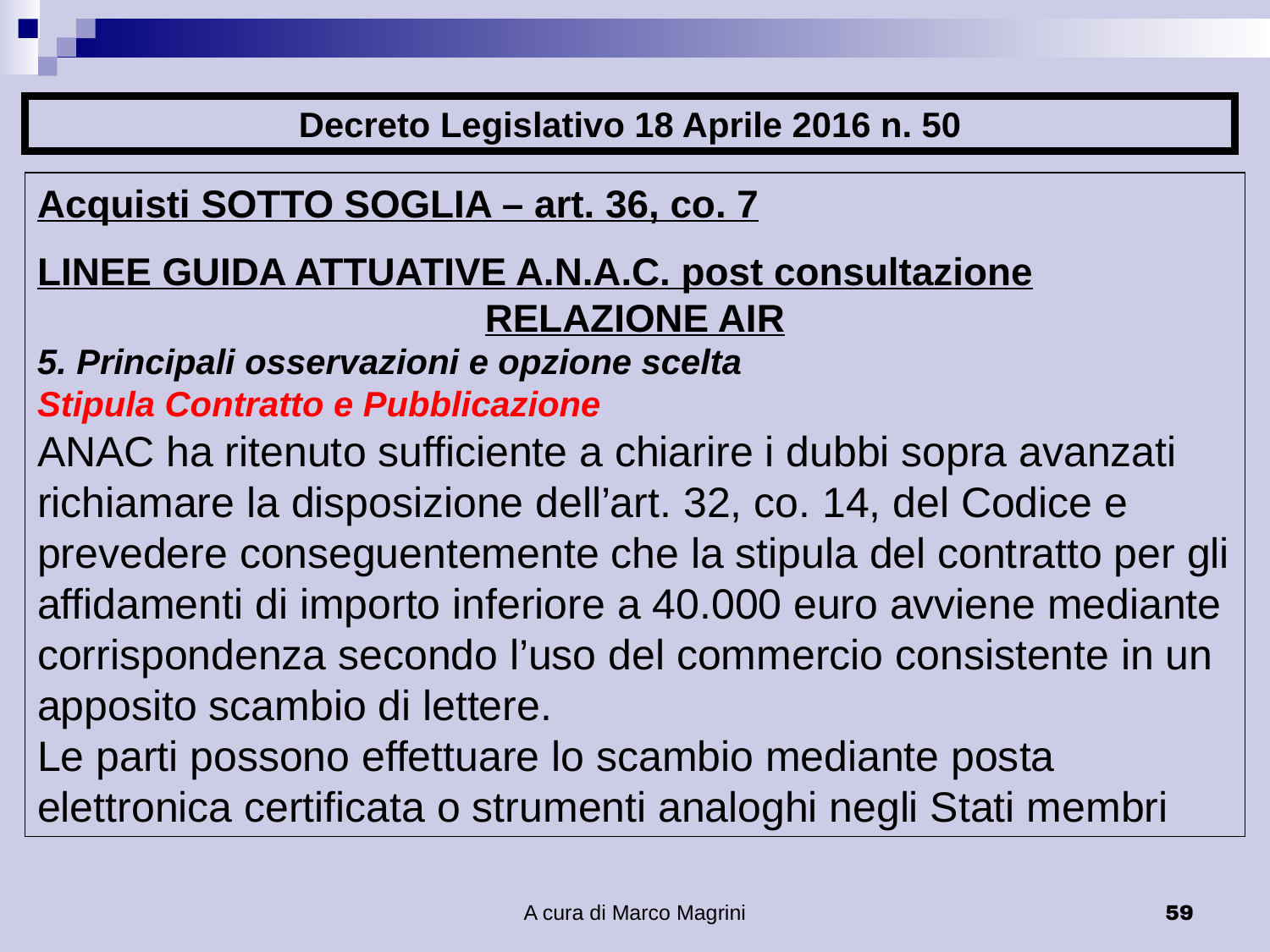

Decreto Legislativo 18 Aprile 2016 n. 50
Acquisti SOTTO SOGLIA – art. 36, co. 7

LINEE GUIDA ATTUATIVE A.N.A.C. post consultazione
RELAZIONE AIR
5. Principali osservazioni e opzione scelta
Stipula Contratto e Pubblicazione
ANAC ha ritenuto sufficiente a chiarire i dubbi sopra avanzati richiamare la disposizione dell’art. 32, co. 14, del Codice e prevedere conseguentemente che la stipula del contratto per gli affidamenti di importo inferiore a 40.000 euro avviene mediante corrispondenza secondo l’uso del commercio consistente in un apposito scambio di lettere.
Le parti possono effettuare lo scambio mediante posta elettronica certificata o strumenti analoghi negli Stati membri

A cura di Marco Magrini
59